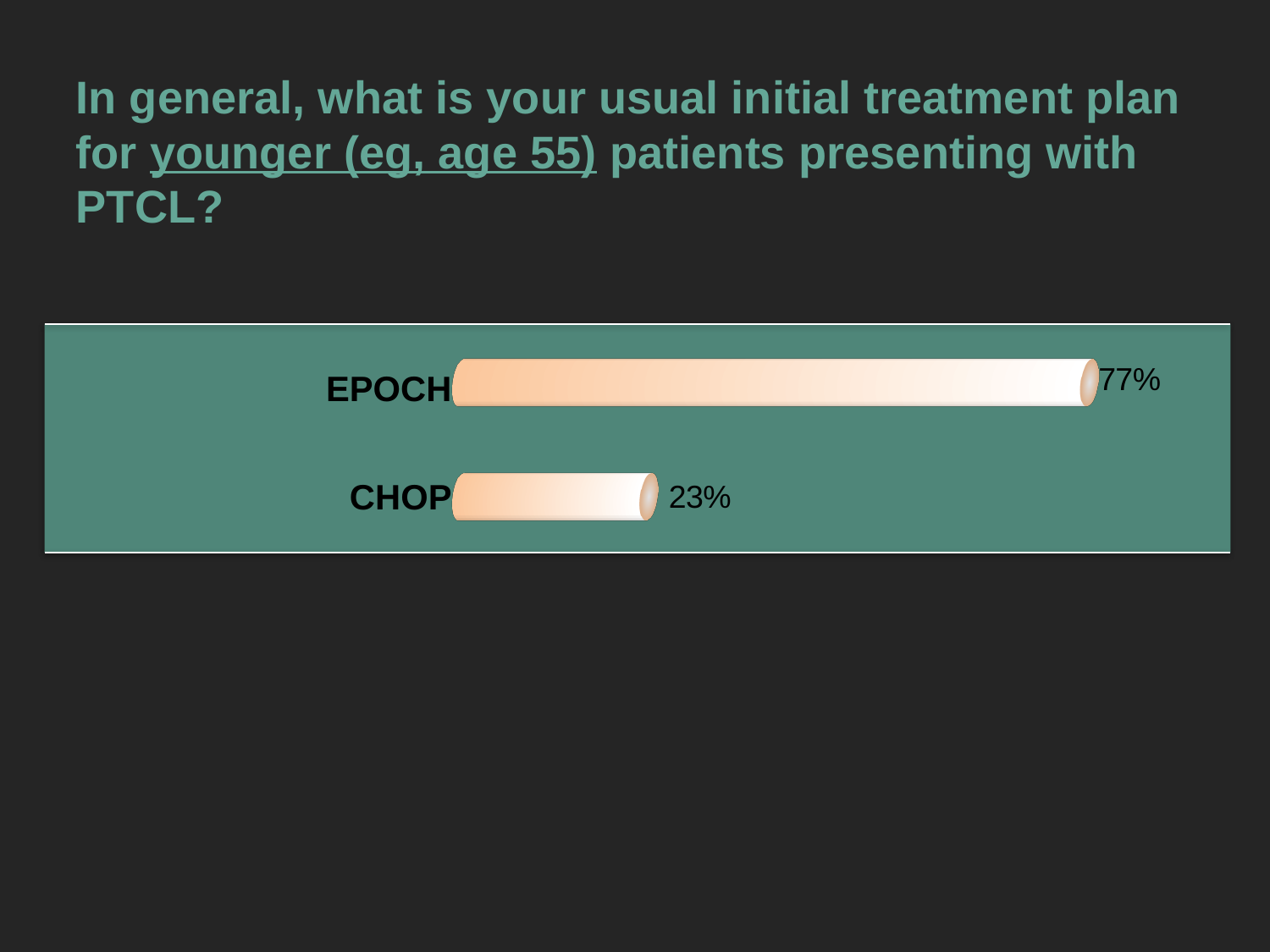

# In general, what is your usual initial treatment plan for younger (eg, age 55) patients presenting with PTCL?

[unsupported chart]

EPOCH
CHOP